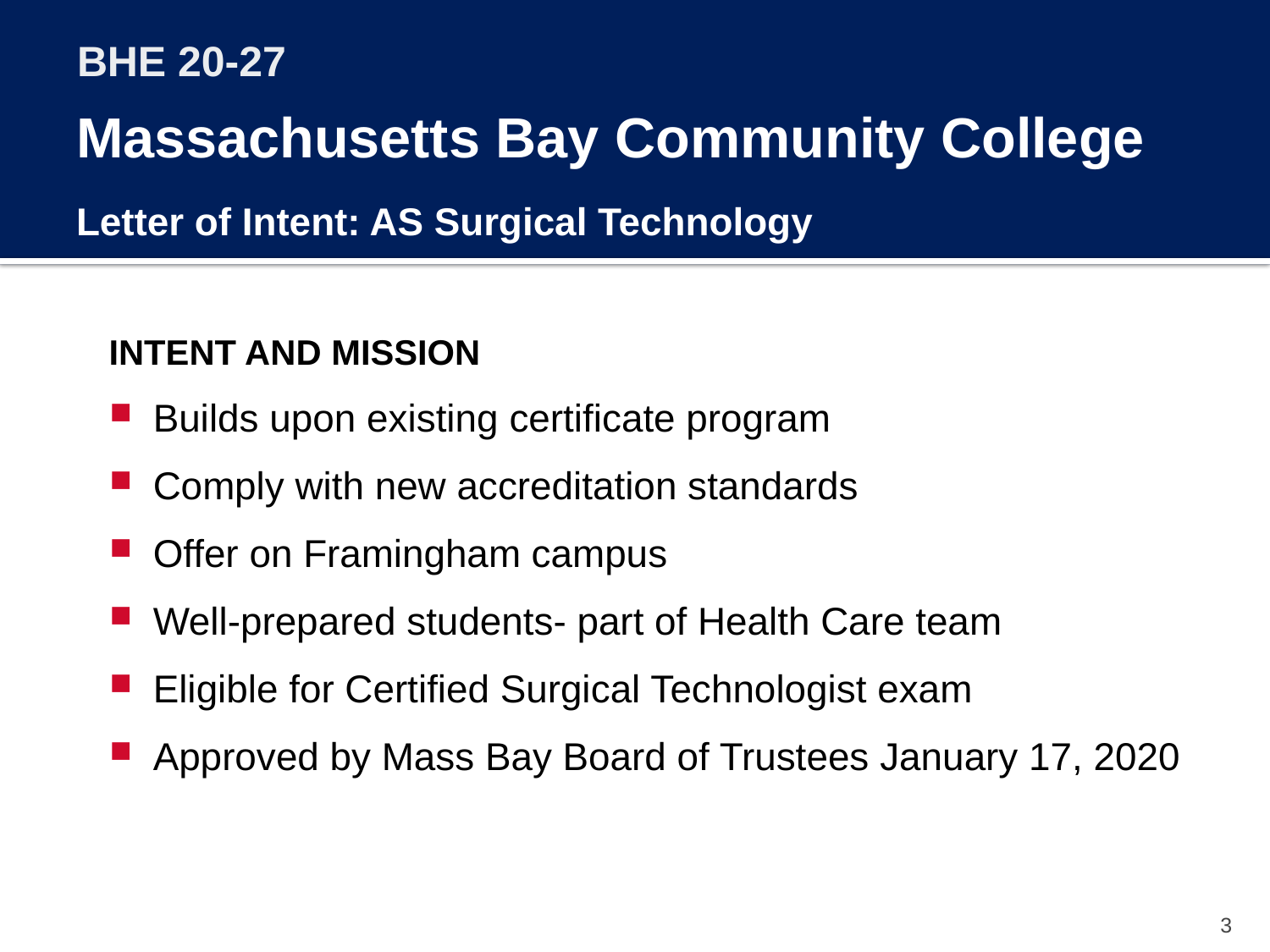

BHE 20-27
# Massachusetts Bay Community College Letter of Intent: AS Surgical Technology
INTENT AND MISSION
Builds upon existing certificate program
Comply with new accreditation standards
Offer on Framingham campus
Well-prepared students- part of Health Care team
Eligible for Certified Surgical Technologist exam
Approved by Mass Bay Board of Trustees January 17, 2020